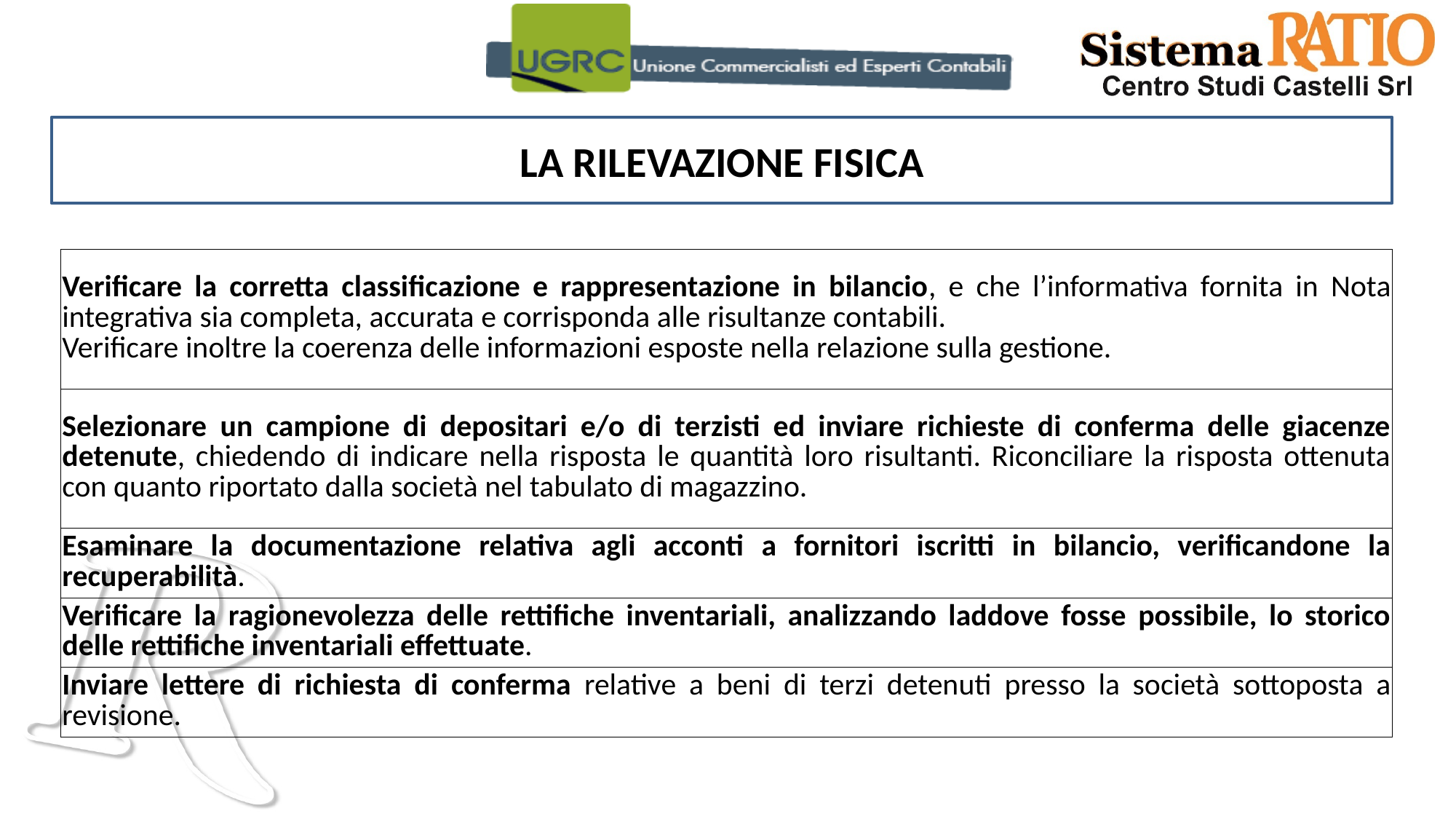

LA RILEVAZIONE FISICA
| Verificare la corretta classificazione e rappresentazione in bilancio, e che l’informativa fornita in Nota integrativa sia completa, accurata e corrisponda alle risultanze contabili. Verificare inoltre la coerenza delle informazioni esposte nella relazione sulla gestione. |
| --- |
| Selezionare un campione di depositari e/o di terzisti ed inviare richieste di conferma delle giacenze detenute, chiedendo di indicare nella risposta le quantità loro risultanti. Riconciliare la risposta ottenuta con quanto riportato dalla società nel tabulato di magazzino. |
| Esaminare la documentazione relativa agli acconti a fornitori iscritti in bilancio, verificandone la recuperabilità. |
| Verificare la ragionevolezza delle rettifiche inventariali, analizzando laddove fosse possibile, lo storico delle rettifiche inventariali effettuate. |
| Inviare lettere di richiesta di conferma relative a beni di terzi detenuti presso la società sottoposta a revisione. |